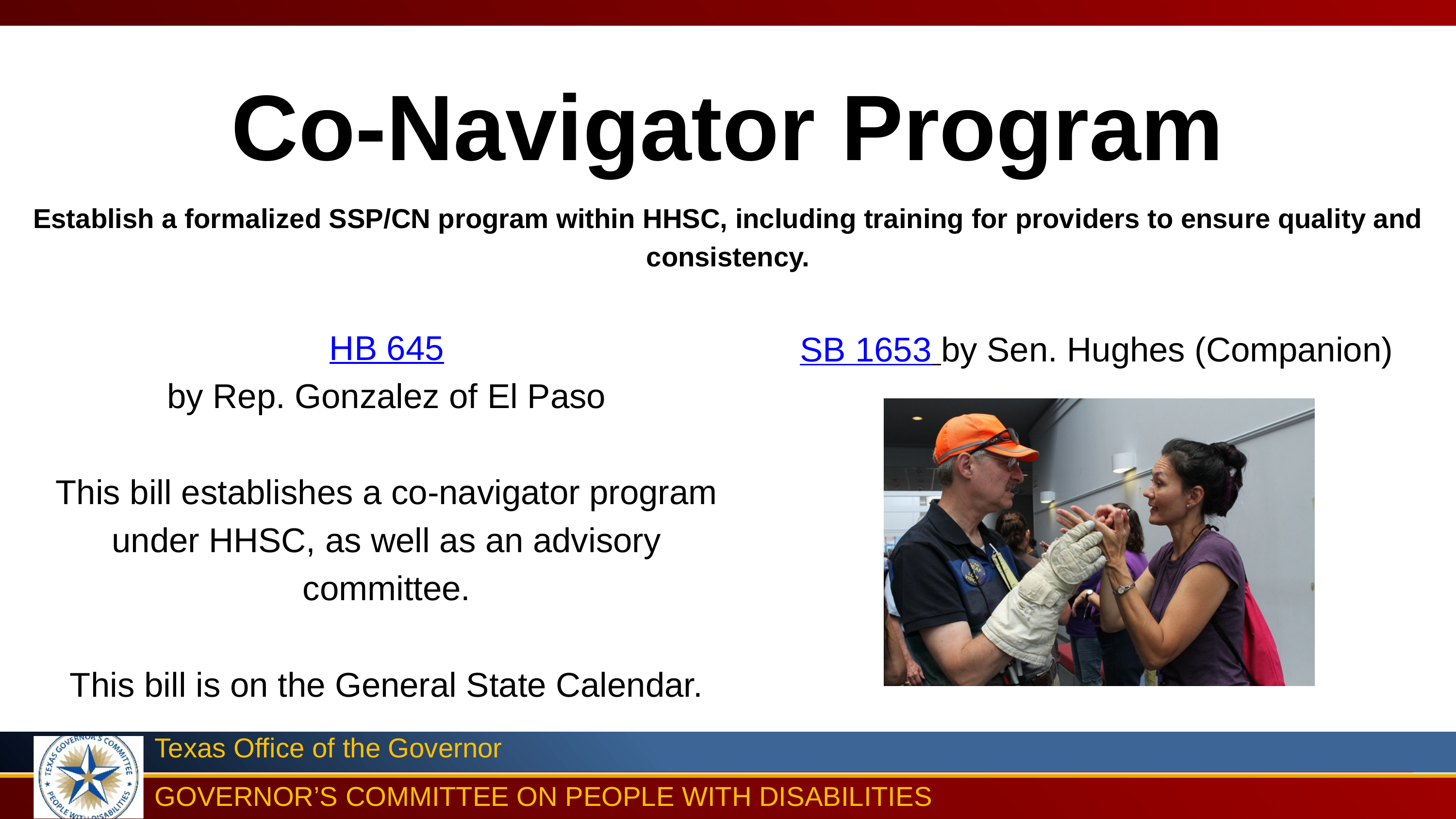

Co-Navigator Program
Establish a formalized SSP/CN program within HHSC, including training for providers to ensure quality and consistency.
HB 645
by Rep. Gonzalez of El Paso

This bill establishes a co-navigator program under HHSC, as well as an advisory committee.

This bill is on the General State Calendar.
SB 1653 by Sen. Hughes (Companion)

Texas Office of the Governor

GOVERNOR’S COMMITTEE ON PEOPLE WITH DISABILITIES